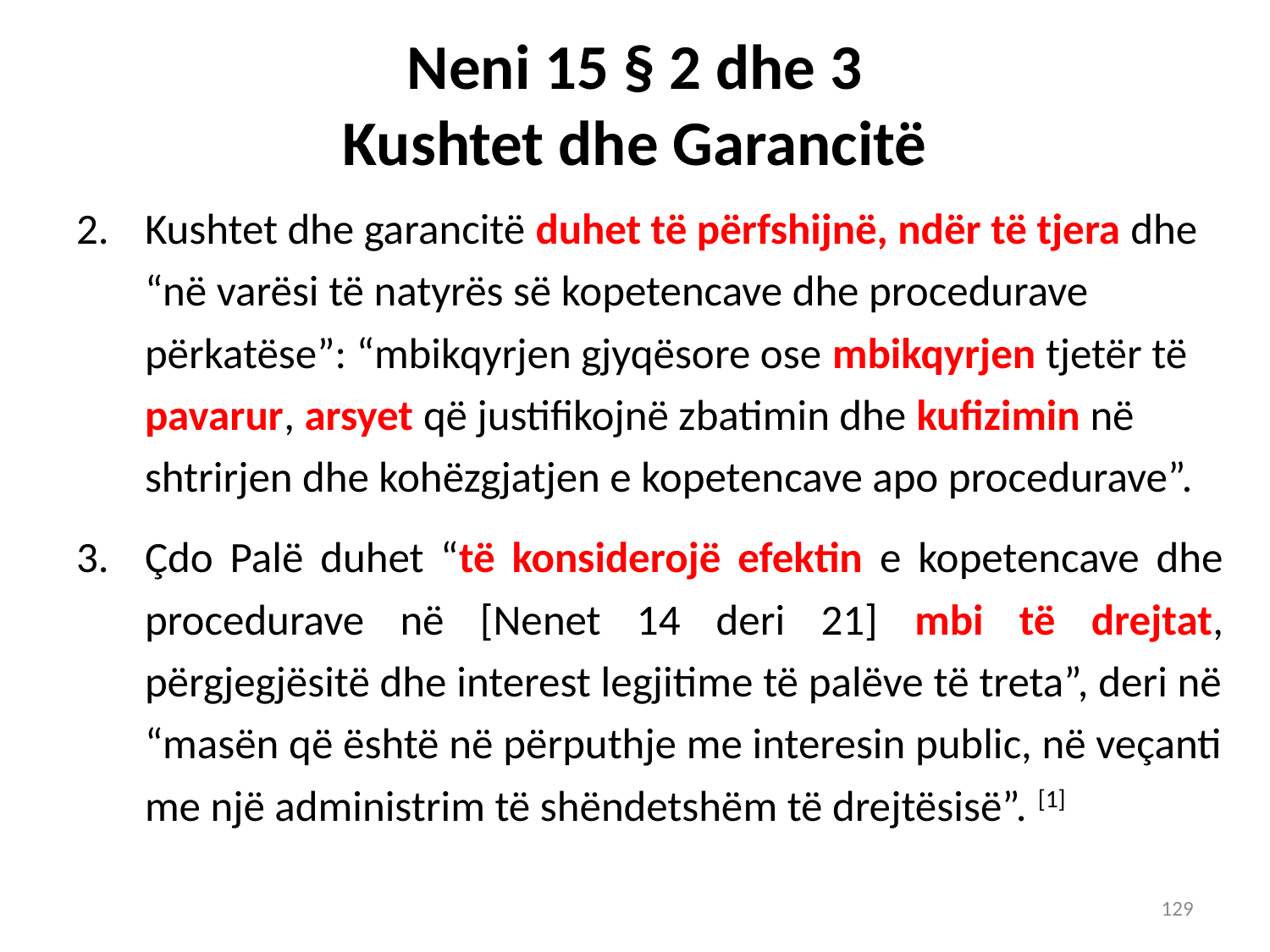

# Neni 15 § 2 dhe 3 Kushtet dhe Garancitë
Kushtet dhe garancitë duhet të përfshijnë, ndër të tjera dhe “në varësi të natyrës së kopetencave dhe procedurave përkatëse”: “mbikqyrjen gjyqësore ose mbikqyrjen tjetër të pavarur, arsyet që justifikojnë zbatimin dhe kufizimin në shtrirjen dhe kohëzgjatjen e kopetencave apo procedurave”.
Çdo Palë duhet “të konsiderojë efektin e kopetencave dhe procedurave në [Nenet 14 deri 21] mbi të drejtat, përgjegjësitë dhe interest legjitime të palëve të treta”, deri në “masën që është në përputhje me interesin public, në veçanti me një administrim të shëndetshëm të drejtësisë”. [1]
129